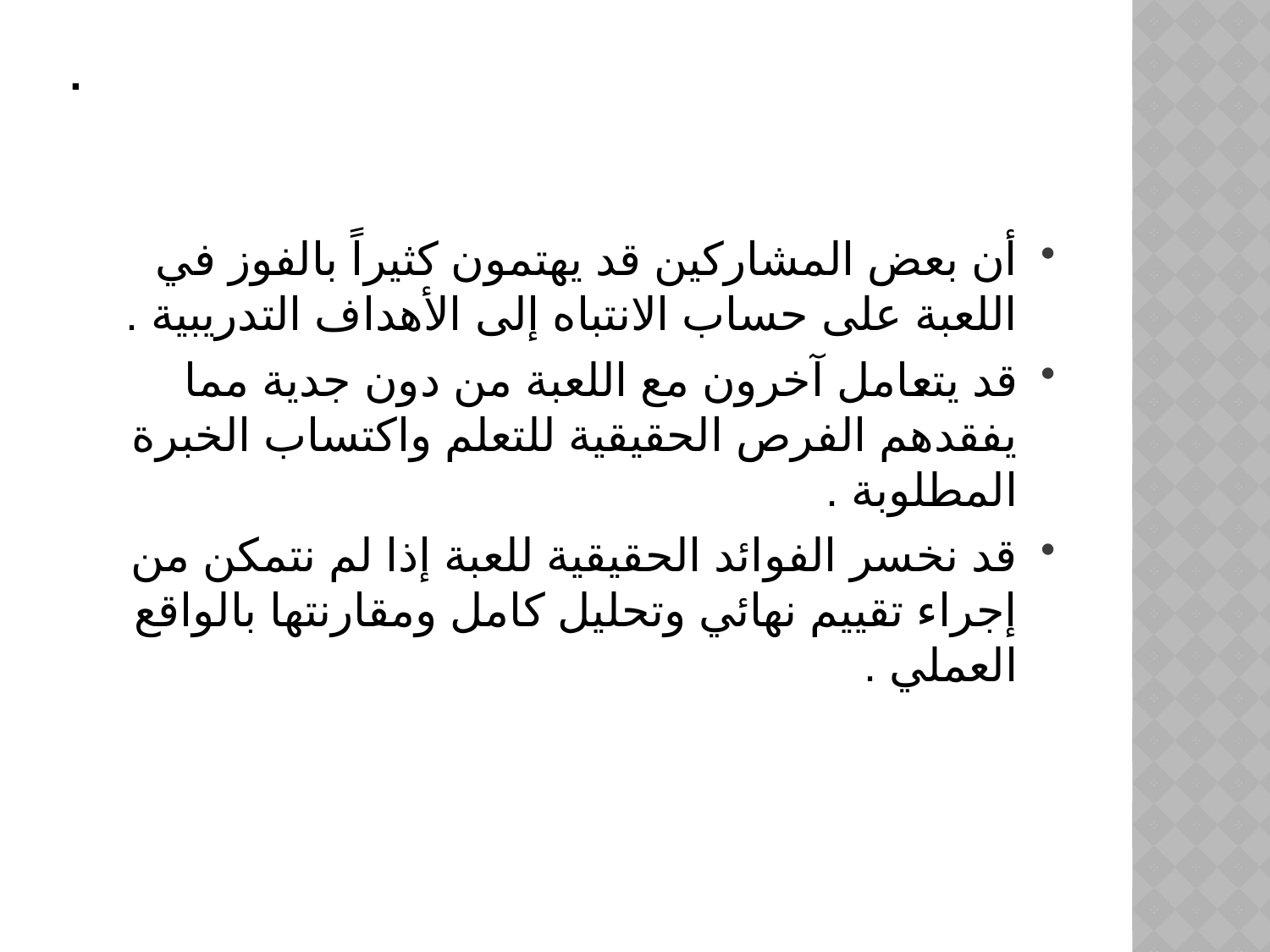

# .
أن بعض المشاركين قد يهتمون كثيراً بالفوز في اللعبة على حساب الانتباه إلى الأهداف التدريبية .
قد يتعامل آخرون مع اللعبة من دون جدية مما يفقدهم الفرص الحقيقية للتعلم واكتساب الخبرة  المطلوبة .
قد نخسر الفوائد الحقيقية للعبة إذا لم نتمكن من إجراء تقييم نهائي وتحليل كامل ومقارنتها بالواقع العملي .